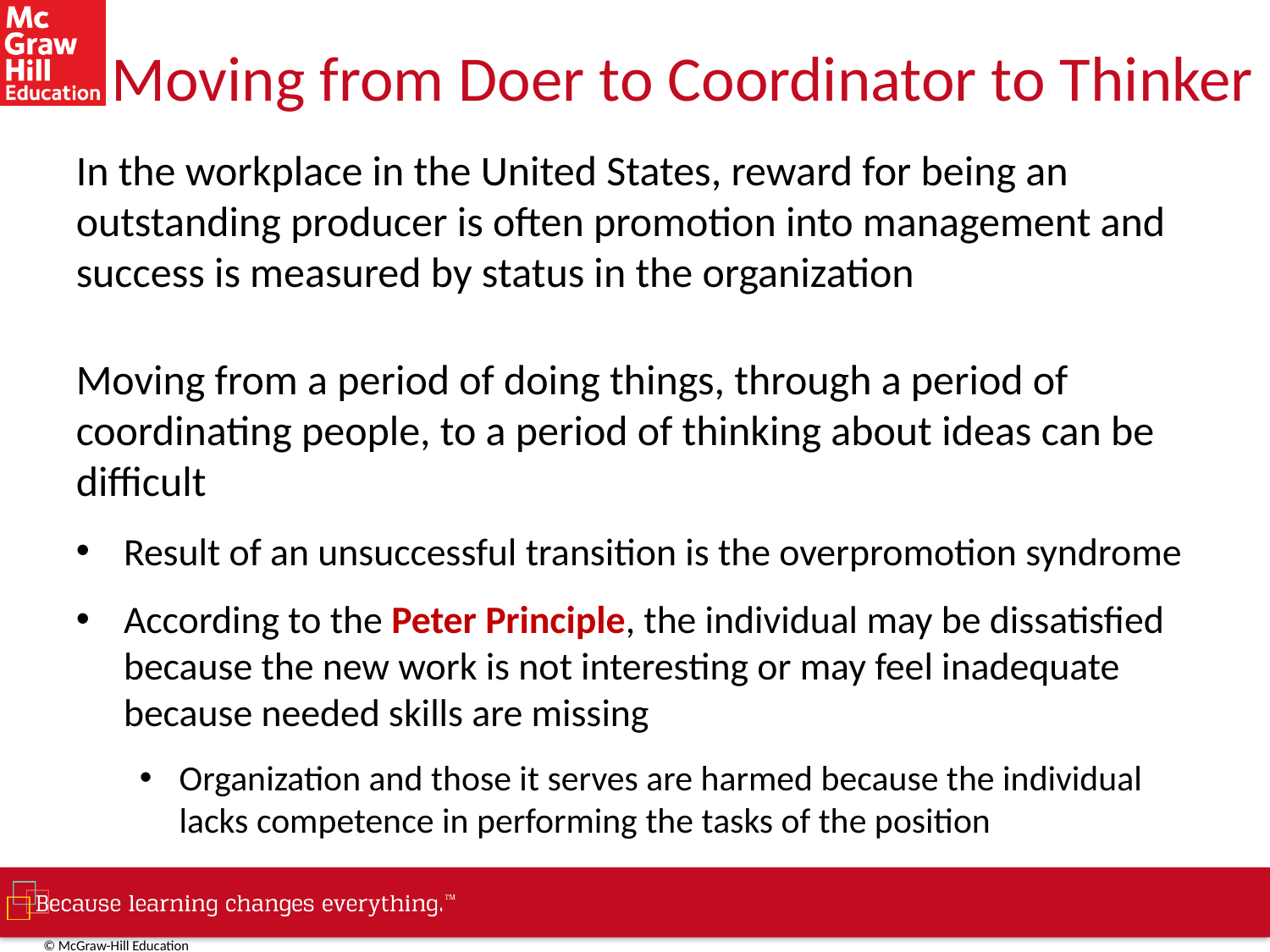

# Moving from Doer to Coordinator to Thinker
In the workplace in the United States, reward for being an outstanding producer is often promotion into management and success is measured by status in the organization

Moving from a period of doing things, through a period of coordinating people, to a period of thinking about ideas can be difficult
Result of an unsuccessful transition is the overpromotion syndrome
According to the Peter Principle, the individual may be dissatisfied because the new work is not interesting or may feel inadequate because needed skills are missing
Organization and those it serves are harmed because the individual lacks competence in performing the tasks of the position